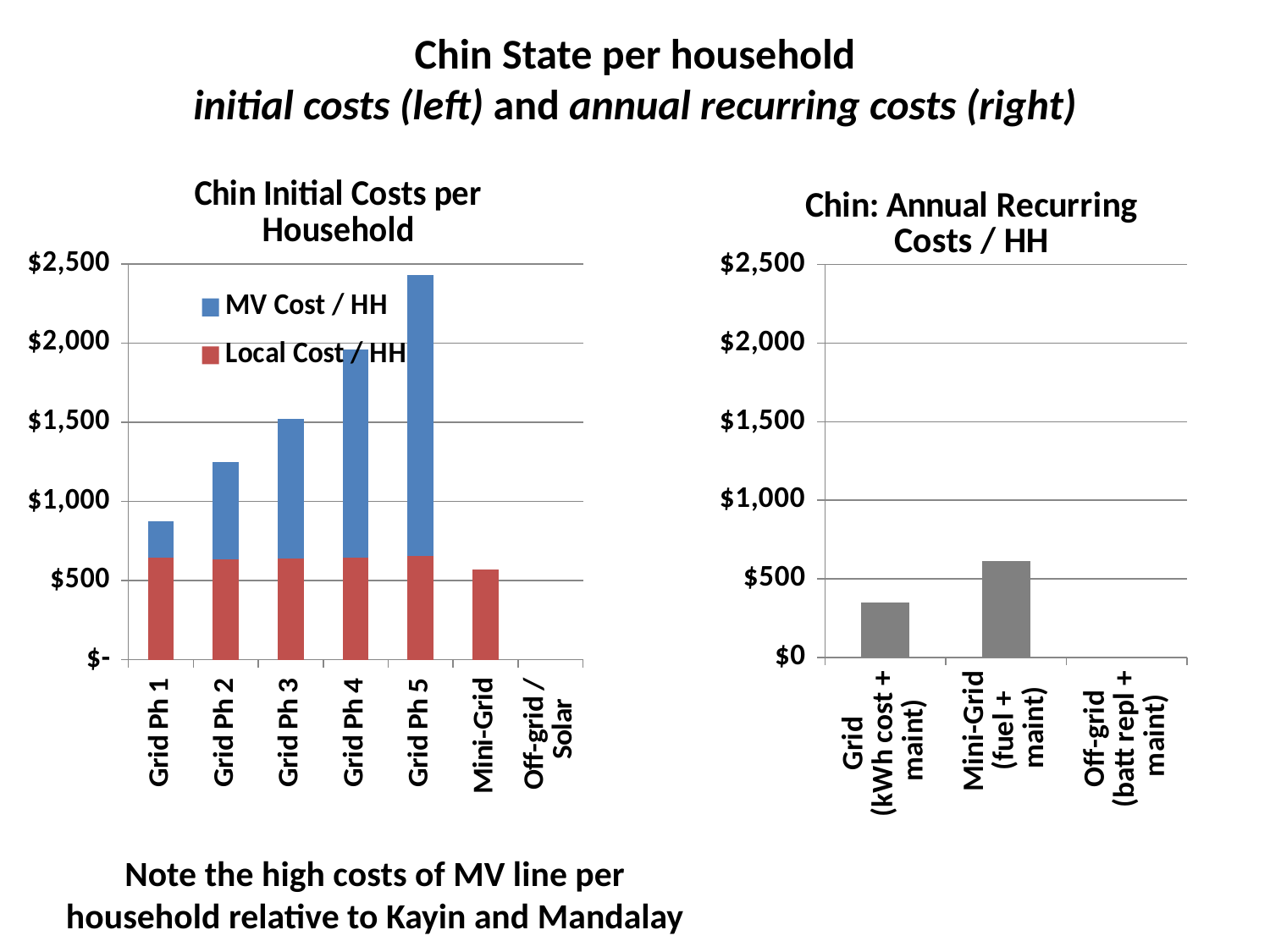

# Chin State per household initial costs (left) and annual recurring costs (right)

[unsupported chart]

[unsupported chart]

Note the high costs of MV line per household relative to Kayin and Mandalay